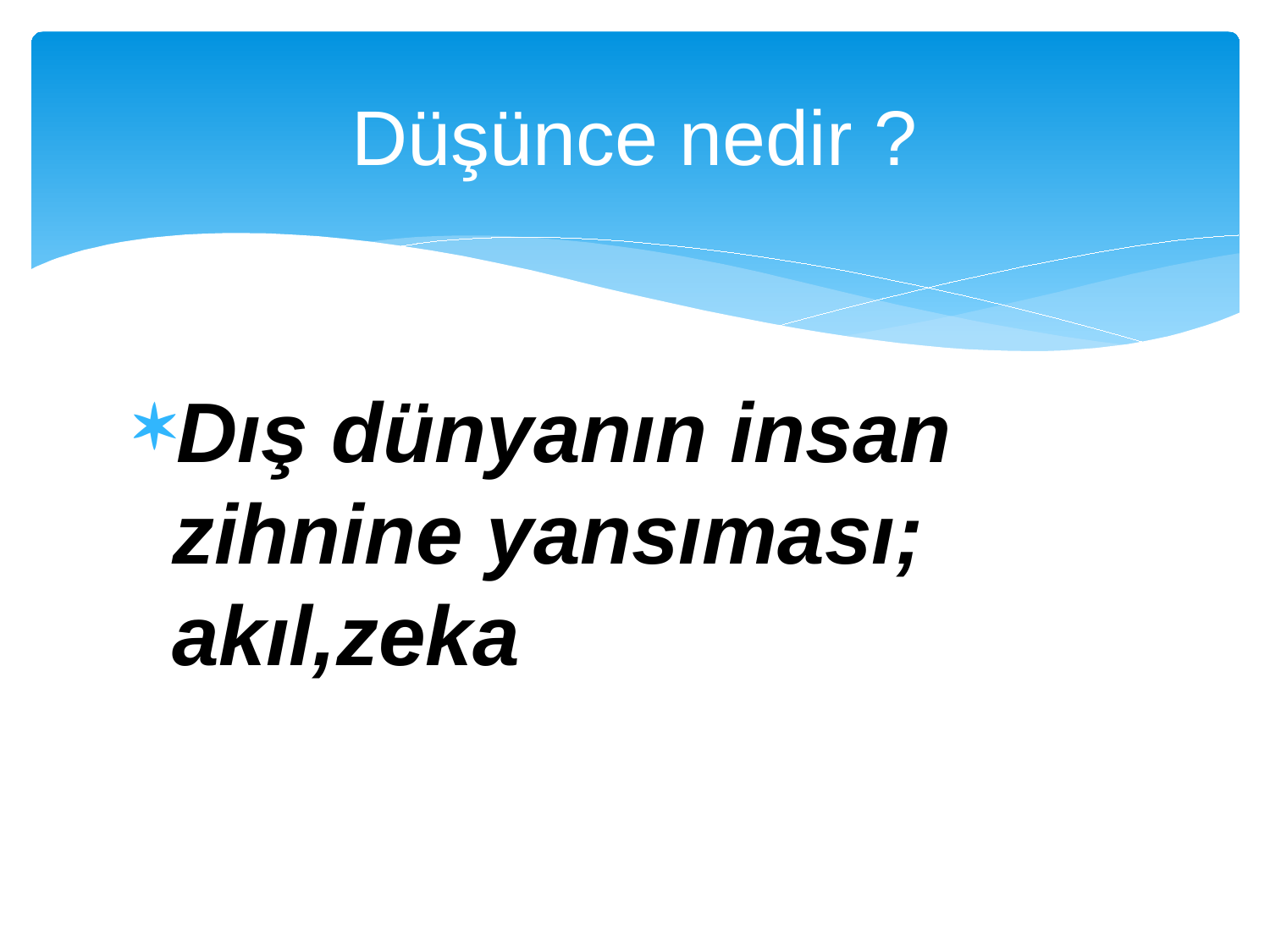

# Düşünce nedir ?
Dış dünyanın insan zihnine yansıması; akıl,zeka